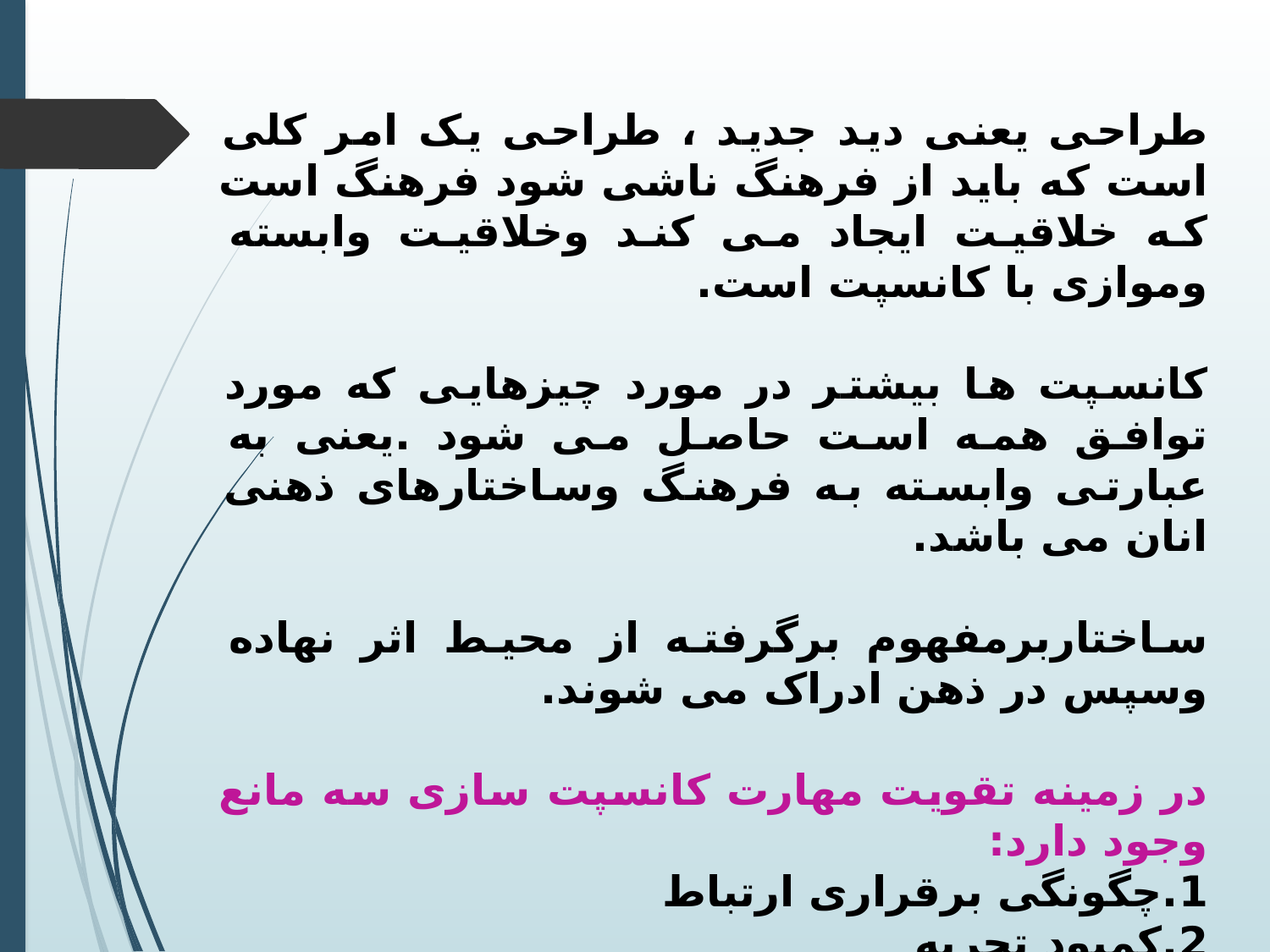

طراحی یعنی دید جدید ، طراحی یک امر کلی است که باید از فرهنگ ناشی شود فرهنگ است که خلاقیت ایجاد می کند وخلاقیت وابسته وموازی با کانسپت است.

کانسپت ها بیشتر در مورد چیزهایی که مورد توافق همه است حاصل می شود .یعنی به عبارتی وابسته به فرهنگ وساختارهای ذهنی انان می باشد.

ساختاربرمفهوم برگرفته از محیط اثر نهاده وسپس در ذهن ادراک می شوند.

در زمینه تقویت مهارت کانسپت سازی سه مانع وجود دارد:
1.چگونگی برقراری ارتباط
2.کمبود تجربه
3.برقراری سلسله مراتب